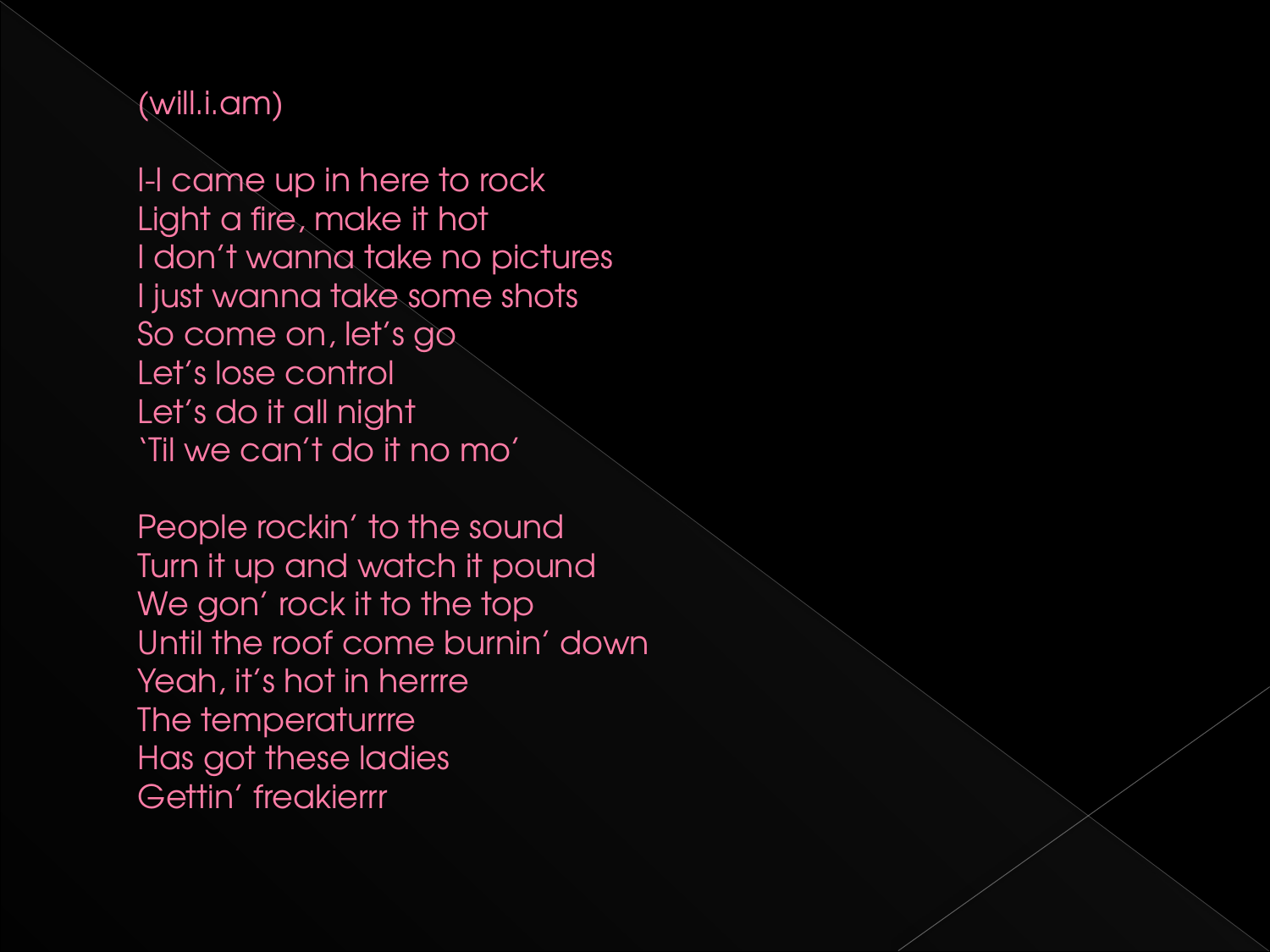

# (will.i.am) I-I came up in here to rock Light a fire, make it hot I don’t wanna take no pictures I just wanna take some shots So come on, let’s go Let’s lose control Let’s do it all night ‘Til we can’t do it no mo’ People rockin’ to the sound Turn it up and watch it pound We gon’ rock it to the top Until the roof come burnin’ down Yeah, it’s hot in herrre The temperaturrre Has got these ladies Gettin’ freakierrr